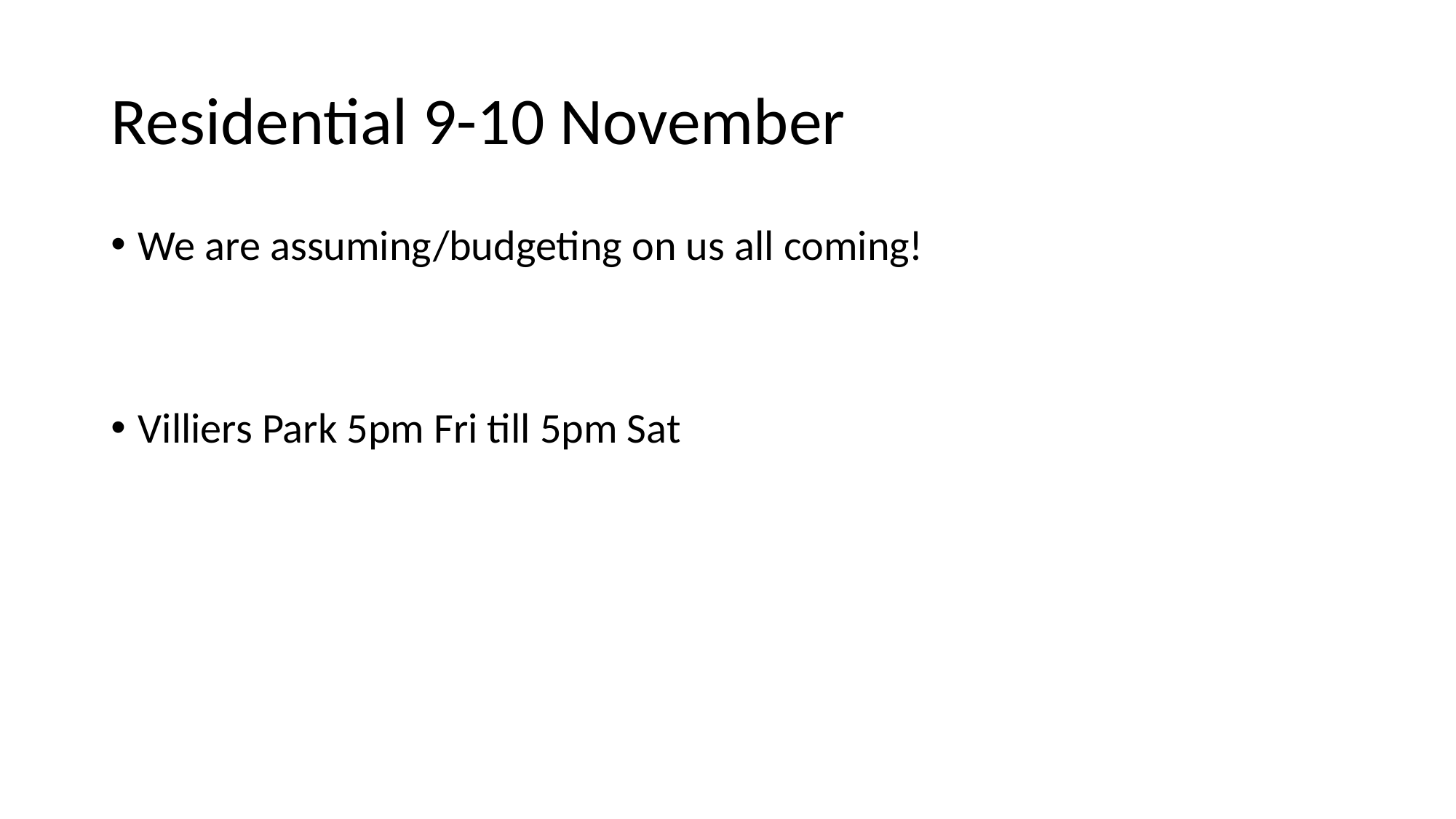

# Residential 9-10 November
We are assuming/budgeting on us all coming!

Villiers Park 5pm Fri till 5pm Sat